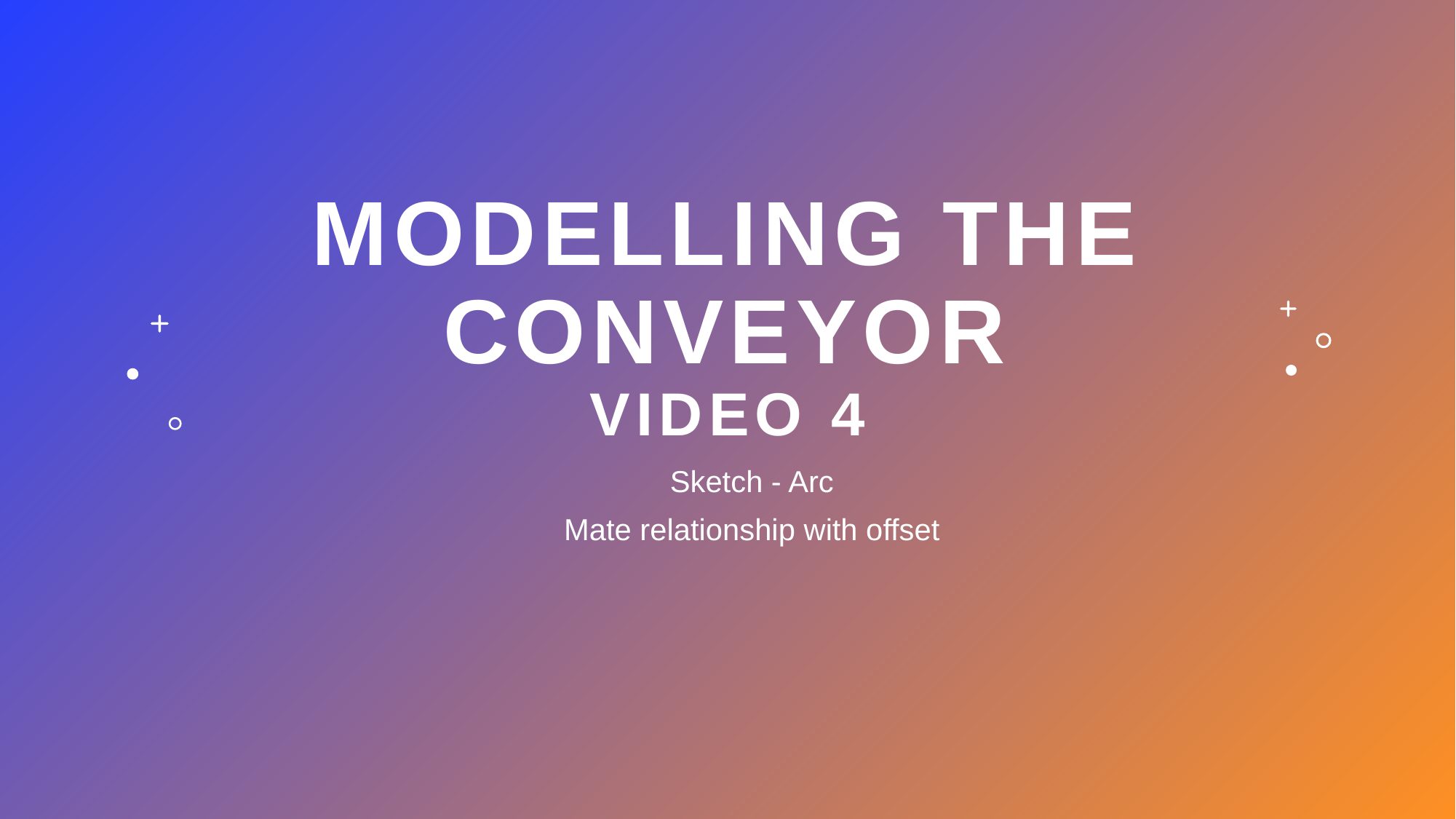

# Modelling the conveyor Video 4
Sketch - Arc
Mate relationship with offset